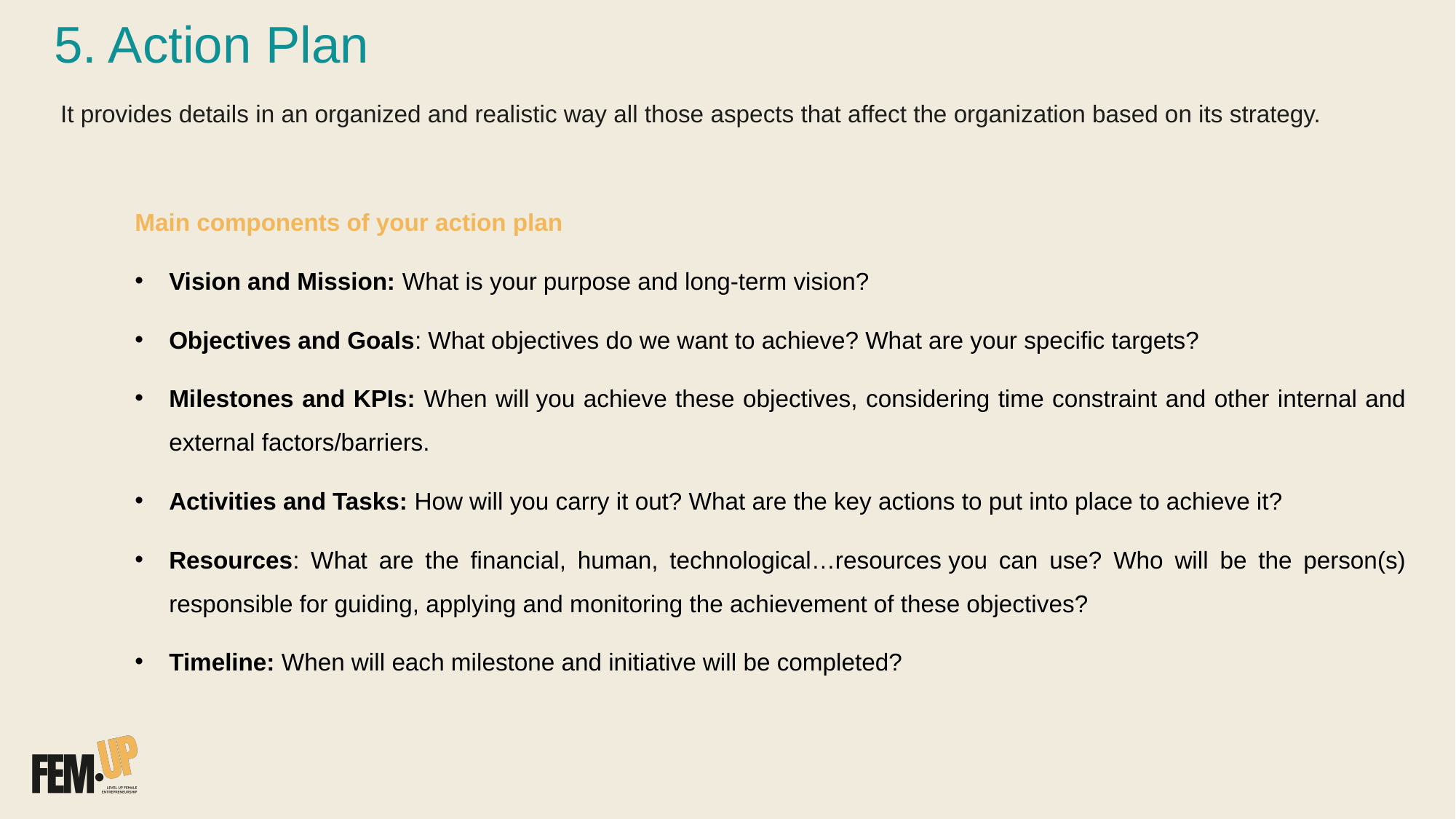

# 5. Action Plan
It provides details in an organized and realistic way all those aspects that affect the organization based on its strategy.
Main components of your action plan
Vision and Mission: What is your purpose and long-term vision?
Objectives and Goals: What objectives do we want to achieve? What are your specific targets?
Milestones and KPIs: When will you achieve these objectives, considering time constraint and other internal and external factors/barriers.
Activities and Tasks: How will you carry it out? What are the key actions to put into place to achieve it?
Resources: What are the financial, human, technological…resources you can use? Who will be the person(s) responsible for guiding, applying and monitoring the achievement of these objectives?
Timeline: When will each milestone and initiative will be completed?